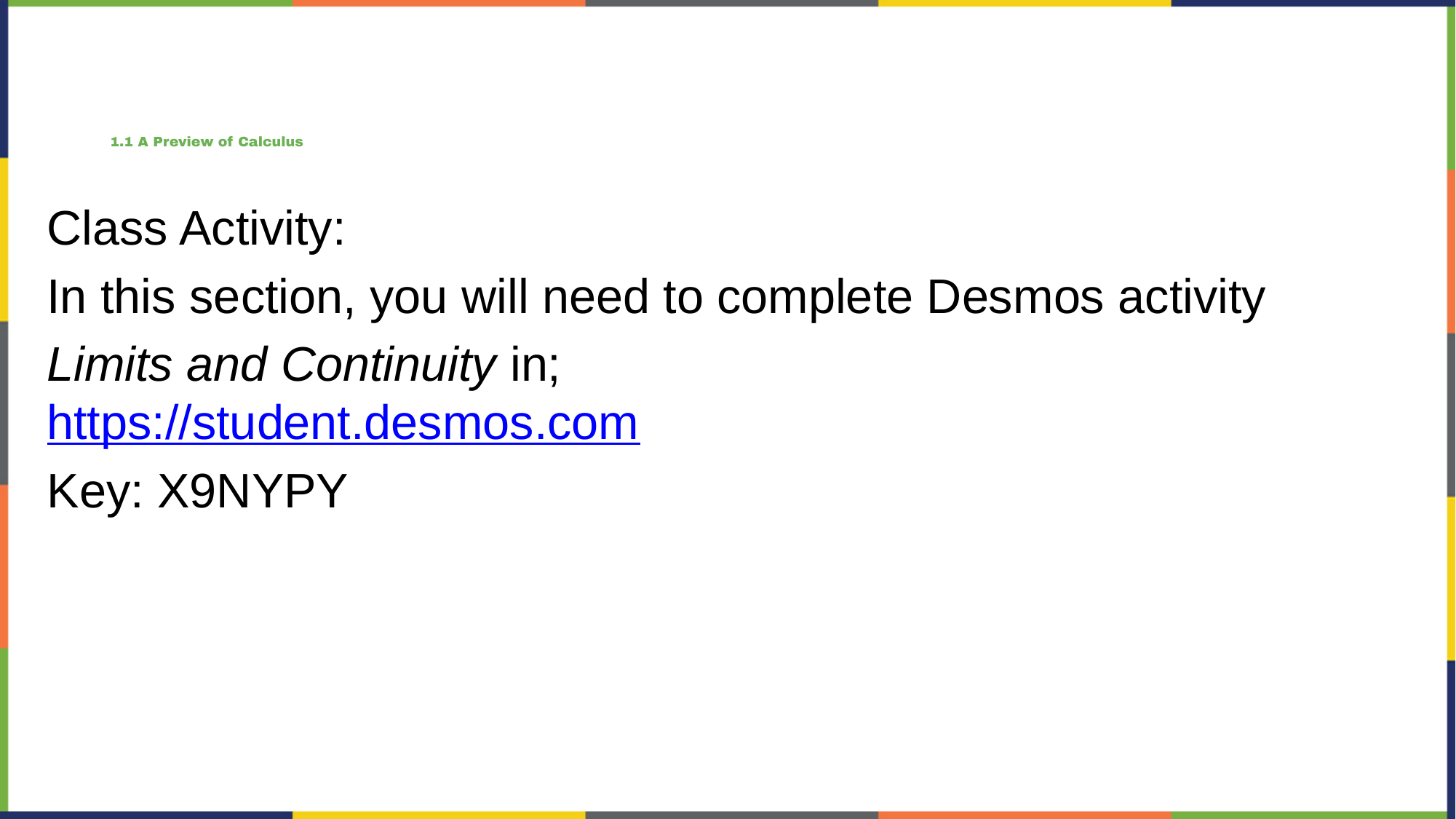

# 1.1 A Preview of Calculus
Class Activity:
In this section, you will need to complete Desmos activity
Limits and Continuity in;
https://student.desmos.com
Key: X9NYPY